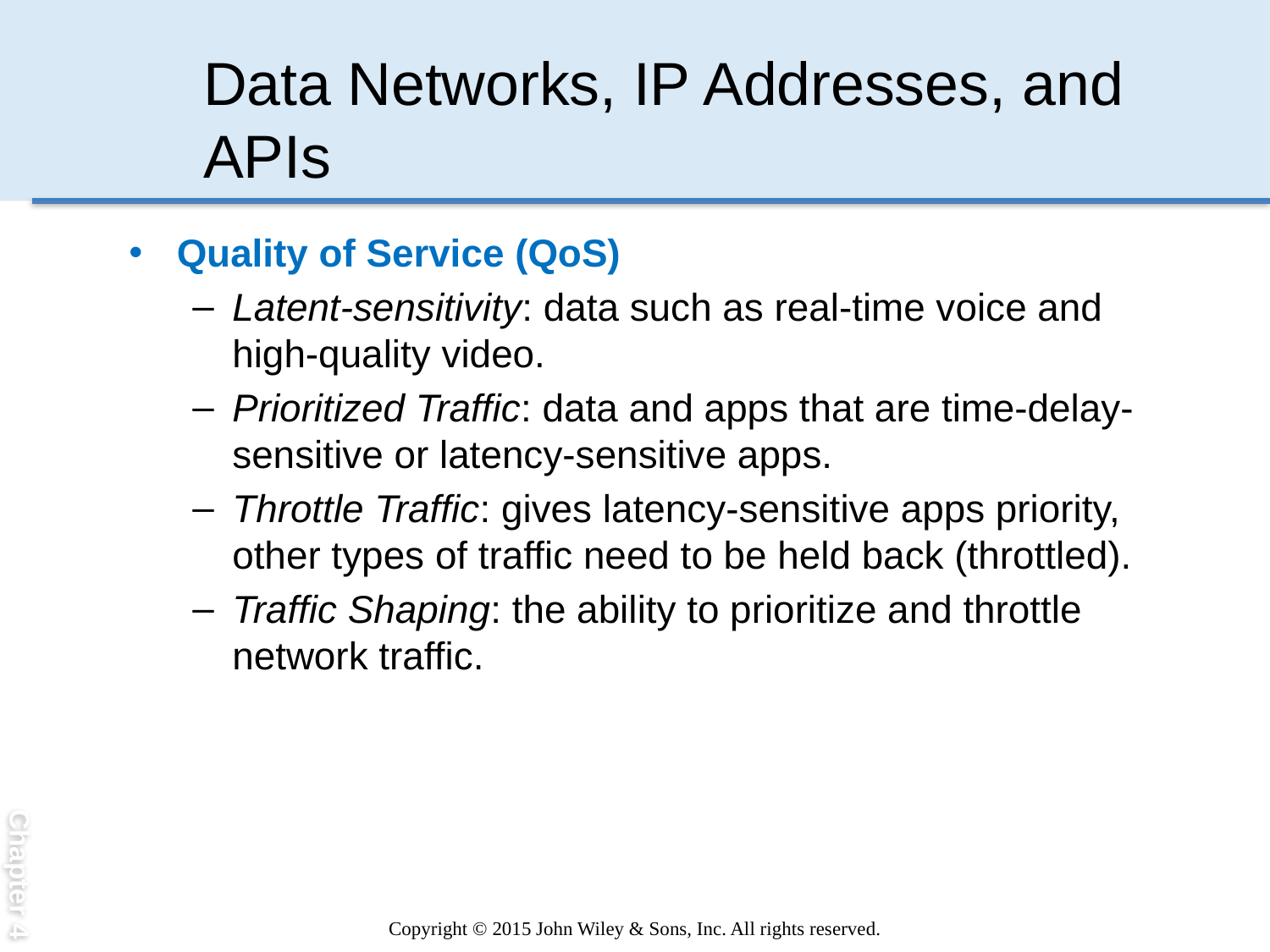

Chapter 4
# Data Networks, IP Addresses, and APIs
Quality of Service (QoS)
Latent-sensitivity: data such as real-time voice and high-quality video.
Prioritized Traffic: data and apps that are time-delay-sensitive or latency-sensitive apps.
Throttle Traffic: gives latency-sensitive apps priority, other types of traffic need to be held back (throttled).
Traffic Shaping: the ability to prioritize and throttle network traffic.